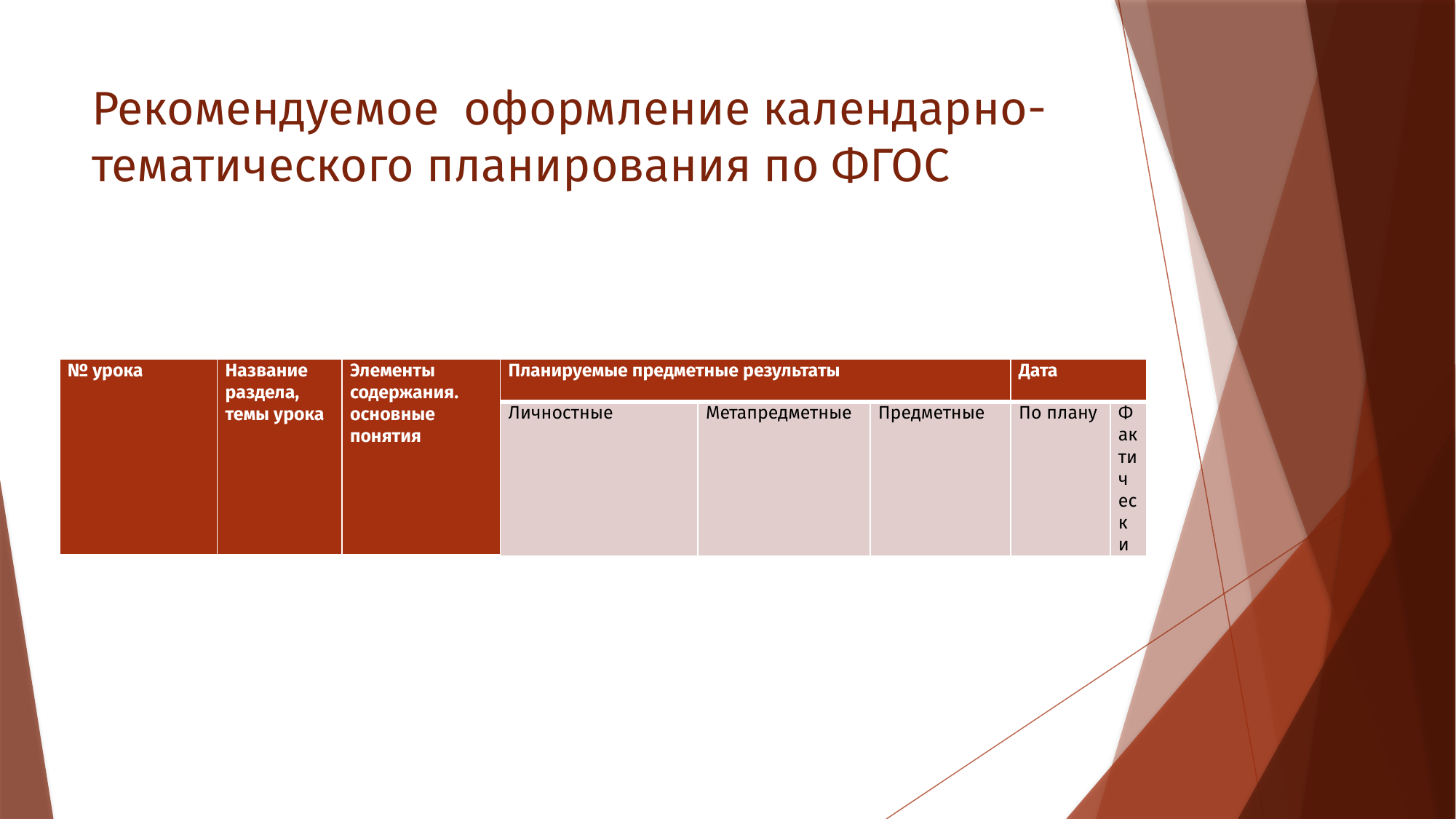

# Рекомендуемое  оформление календарно-тематического планирования по ФГОС
| № урока | Название раздела, темы урока | Элементы содержания. основные понятия | Планируемые предметные результаты |  |  | Дата |  |
| --- | --- | --- | --- | --- | --- | --- | --- |
|  |  |  | Личностные | Метапредметные | Предметные | По плану | Фактически |